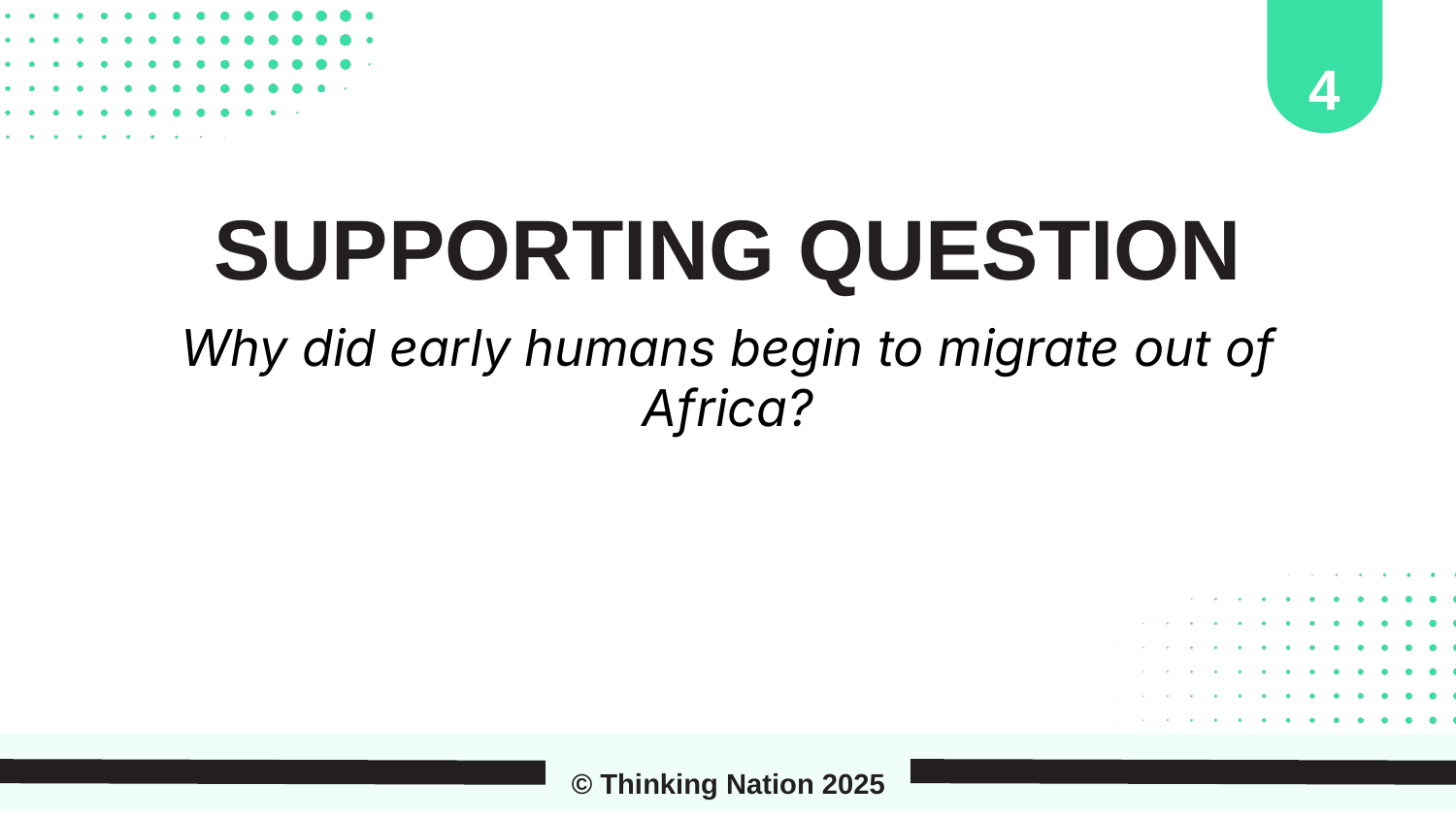

4
SUPPORTING QUESTION
Why did early humans begin to migrate out of Africa?

© Thinking Nation 2025